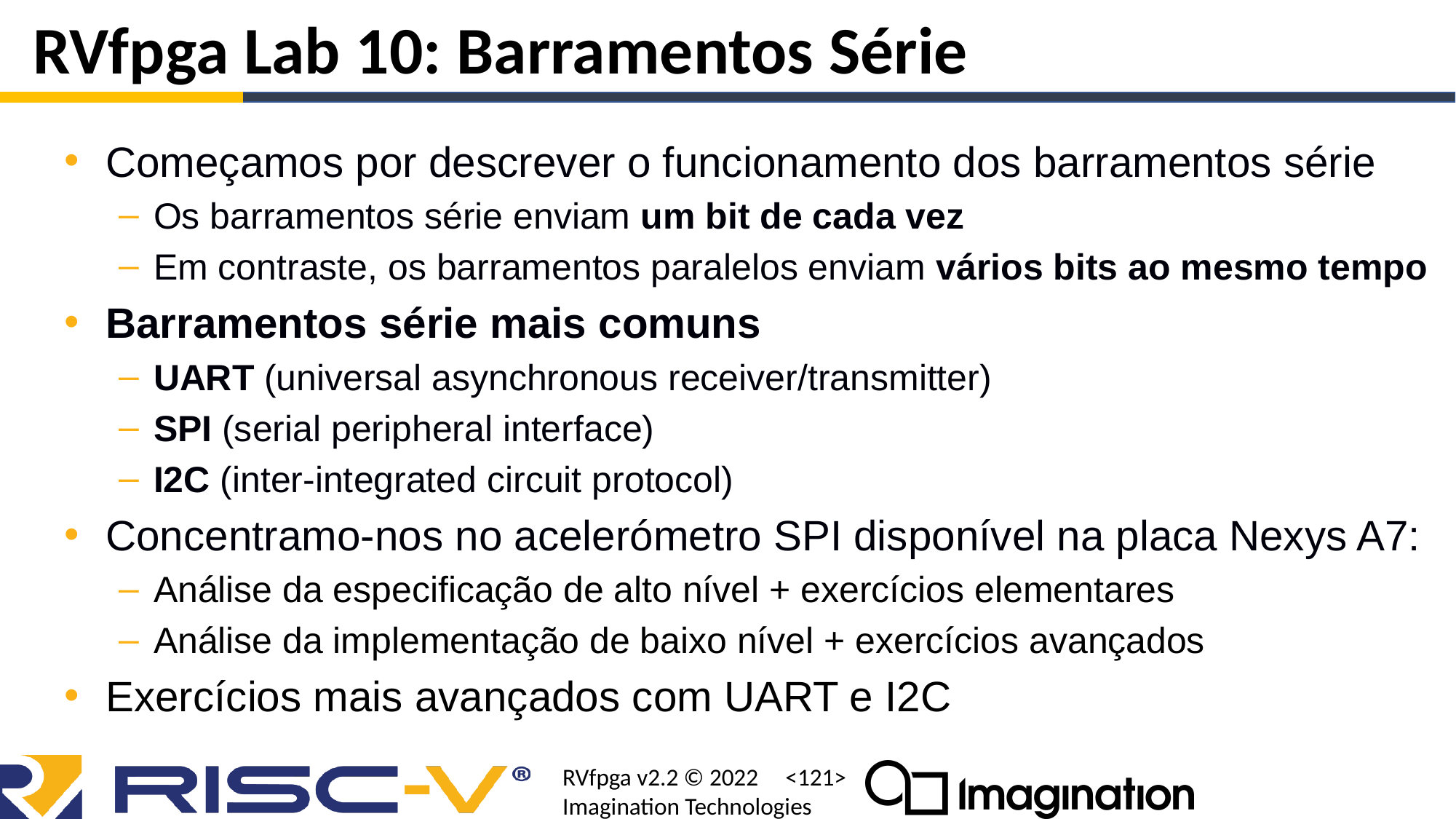

# RVfpga Lab 10: Barramentos Série
Começamos por descrever o funcionamento dos barramentos série
Os barramentos série enviam um bit de cada vez
Em contraste, os barramentos paralelos enviam vários bits ao mesmo tempo
Barramentos série mais comuns
UART (universal asynchronous receiver/transmitter)
SPI (serial peripheral interface)
I2C (inter-integrated circuit protocol)
Concentramo-nos no acelerómetro SPI disponível na placa Nexys A7:
Análise da especificação de alto nível + exercícios elementares
Análise da implementação de baixo nível + exercícios avançados
Exercícios mais avançados com UART e I2C